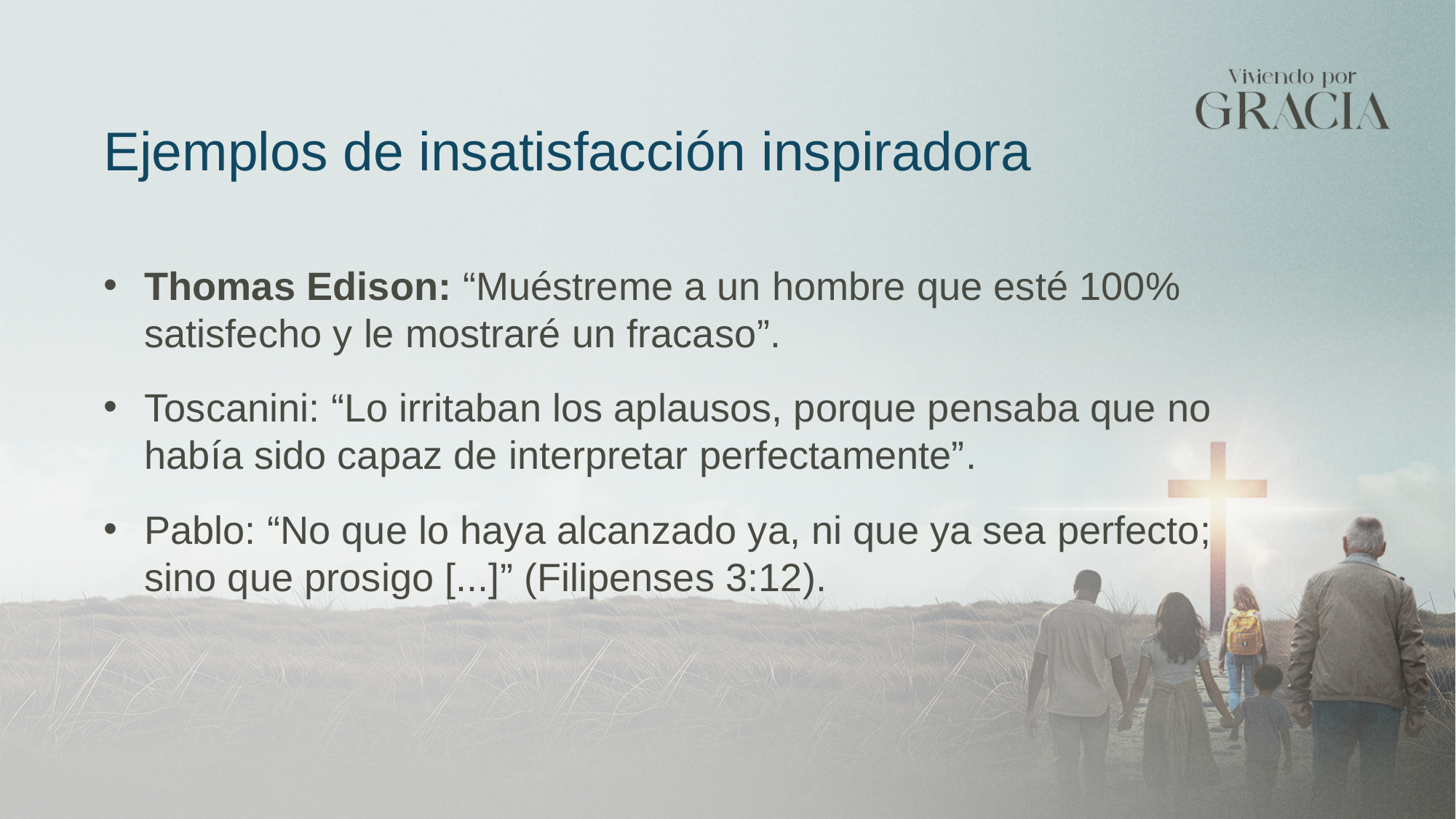

Ejemplos de insatisfacción inspiradora
Thomas Edison: “Muéstreme a un hombre que esté 100% satisfecho y le mostraré un fracaso”.
Toscanini: “Lo irritaban los aplausos, porque pensaba que no había sido capaz de interpretar perfectamente”.
Pablo: “No que lo haya alcanzado ya, ni que ya sea perfecto; sino que prosigo [...]” (Filipenses 3:12).